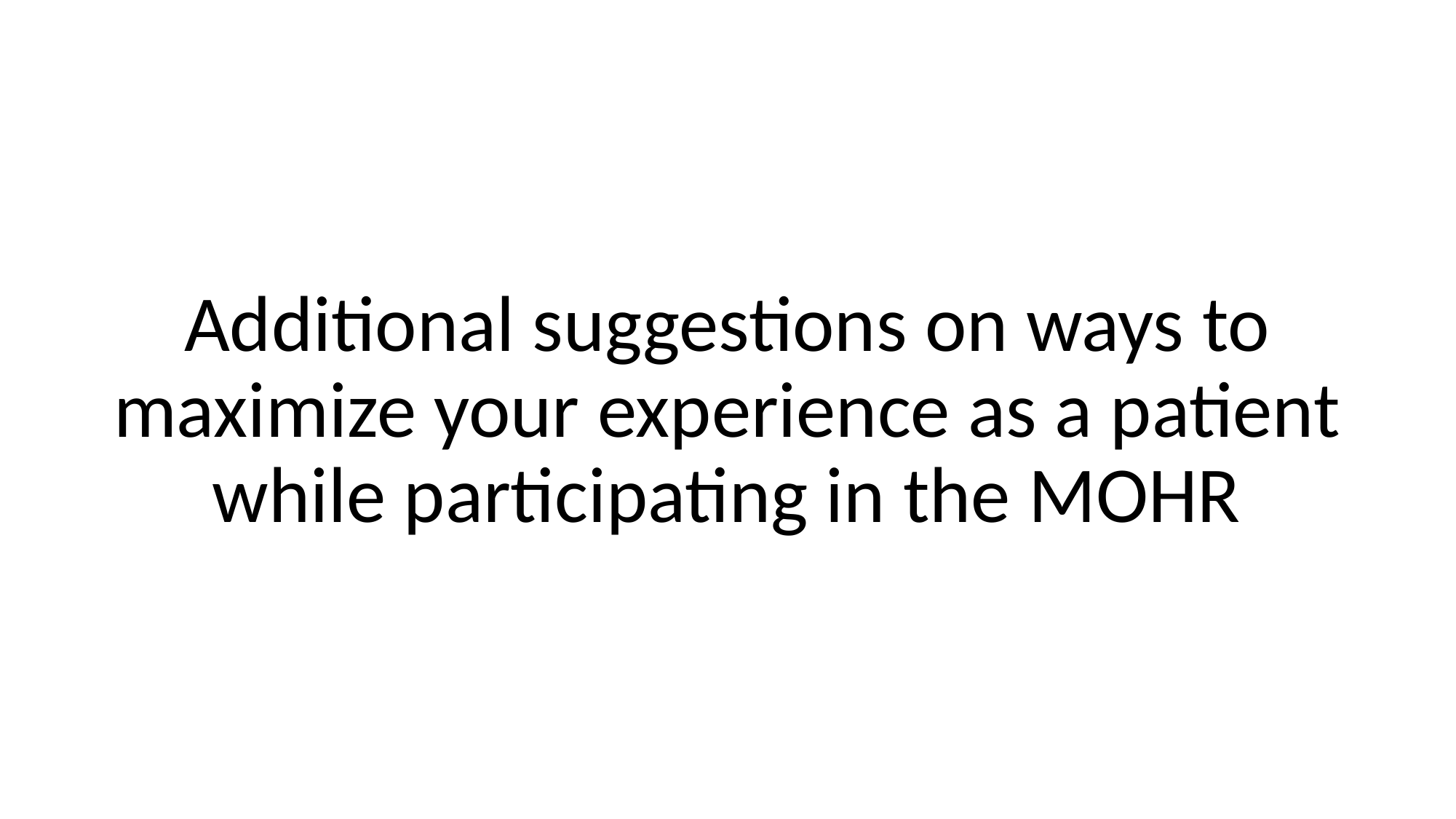

# Additional suggestions on ways to maximize your experience as a patient while participating in the MOHR